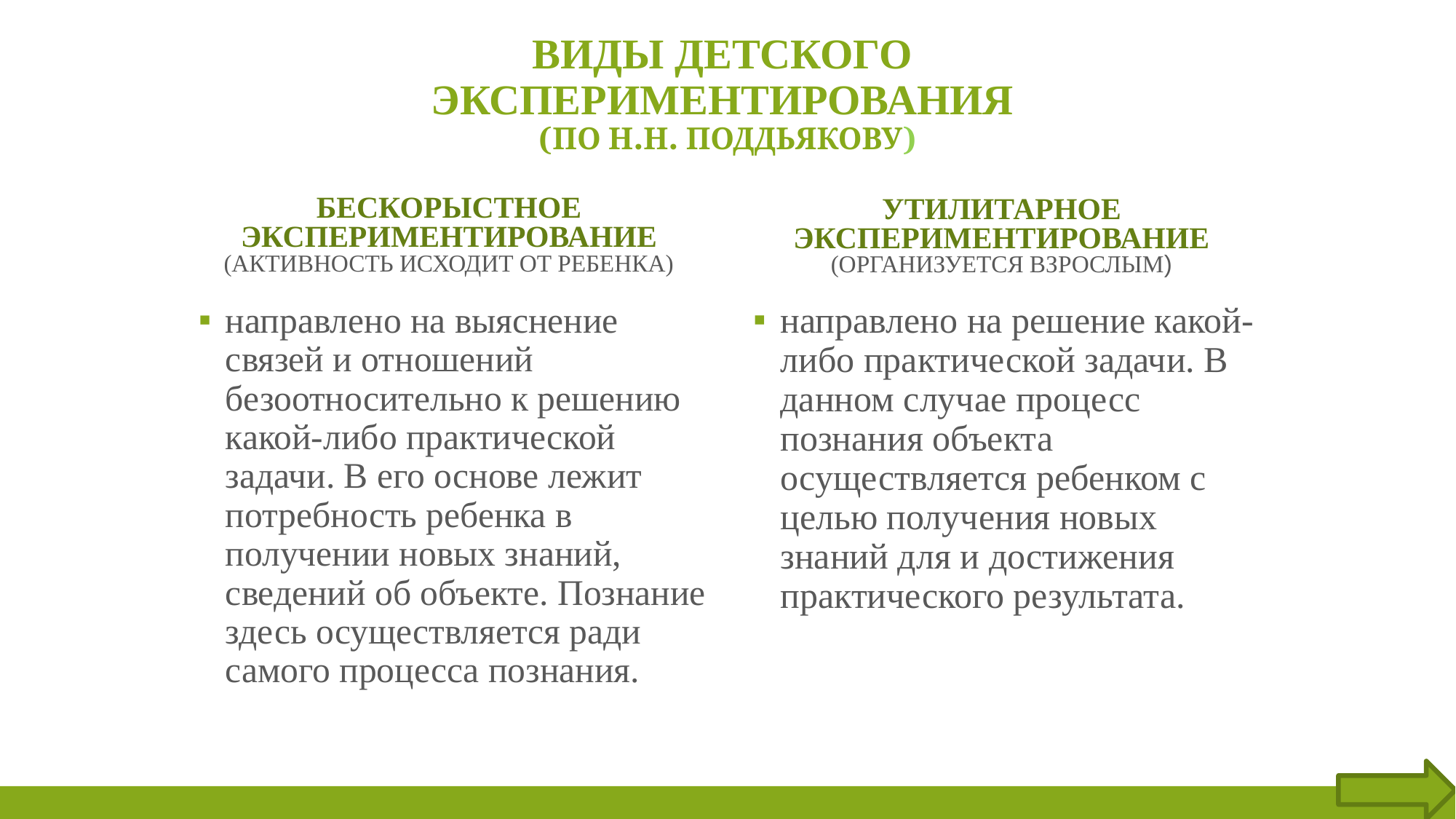

# виды детского экспериментирования (по Н.Н. Поддьякову)

Бескорыстное экспериментирование
(активность исходит от ребенка)

Утилитарное экспериментирование
(организуется взрослым)

направлено на выяснение связей и отношений безоотносительно к решению какой-либо практической задачи. В его основе лежит потребность ребенка в получении новых знаний, сведений об объекте. Познание здесь осуществляется ради самого процесса познания.

направлено на решение какой-либо практической задачи. В данном случае процесс познания объекта осуществляется ребенком с целью получения новых знаний для и достижения практического результата.